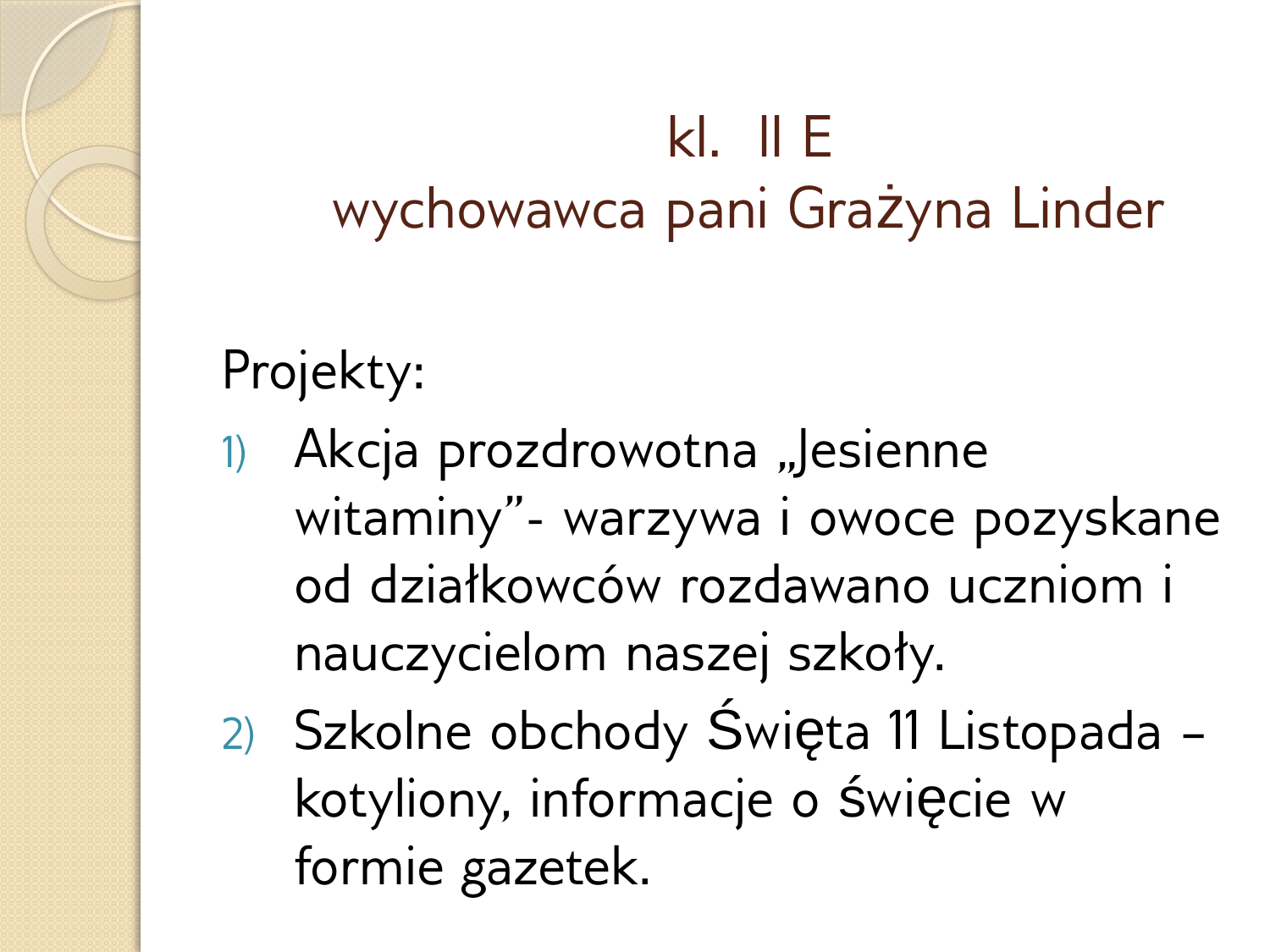

# kl.  II E wychowawca pani Grażyna Linder

Projekty:
Akcja prozdrowotna „Jesienne witaminy”- warzywa i owoce pozyskane od działkowców rozdawano uczniom i nauczycielom naszej szkoły.
Szkolne obchody Święta 11 Listopada – kotyliony, informacje o święcie w formie gazetek.